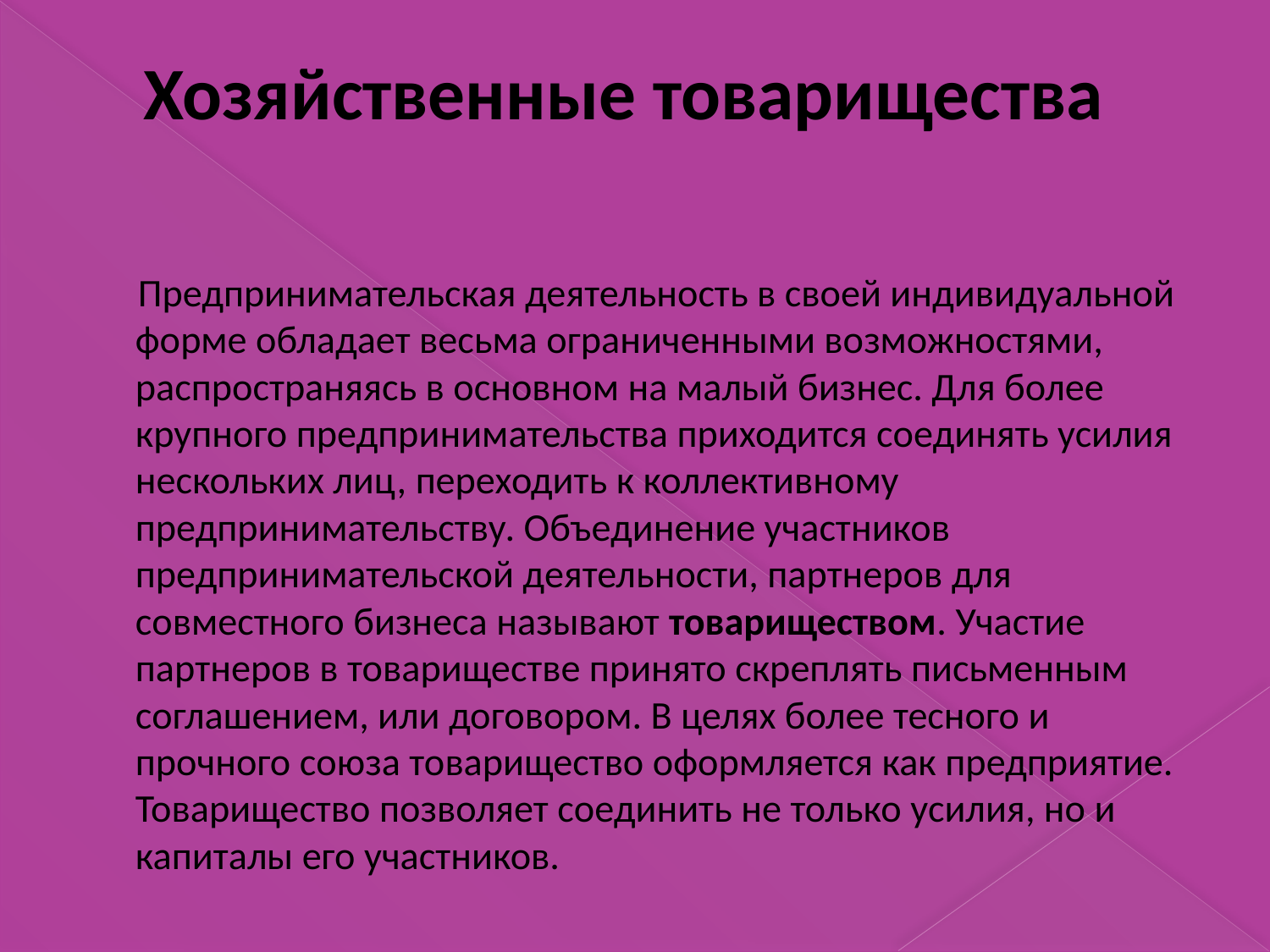

# Хозяйственные товарищества
      Предпринимательская деятельность в своей индивидуальной форме обладает весьма ограниченными возможностями, распространяясь в основном на малый бизнес. Для более крупного предпринимательства приходится соединять усилия нескольких лиц, переходить к коллективному предпринимательству. Объединение участников предпринимательской деятельности, партнеров для совместного бизнеса называют товариществом. Участие партнеров в товариществе принято скреплять письменным соглашением, или договором. В целях более тесного и прочного союза товарищество оформляется как предприятие. Товарищество позволяет соединить не только усилия, но и капиталы его участников.